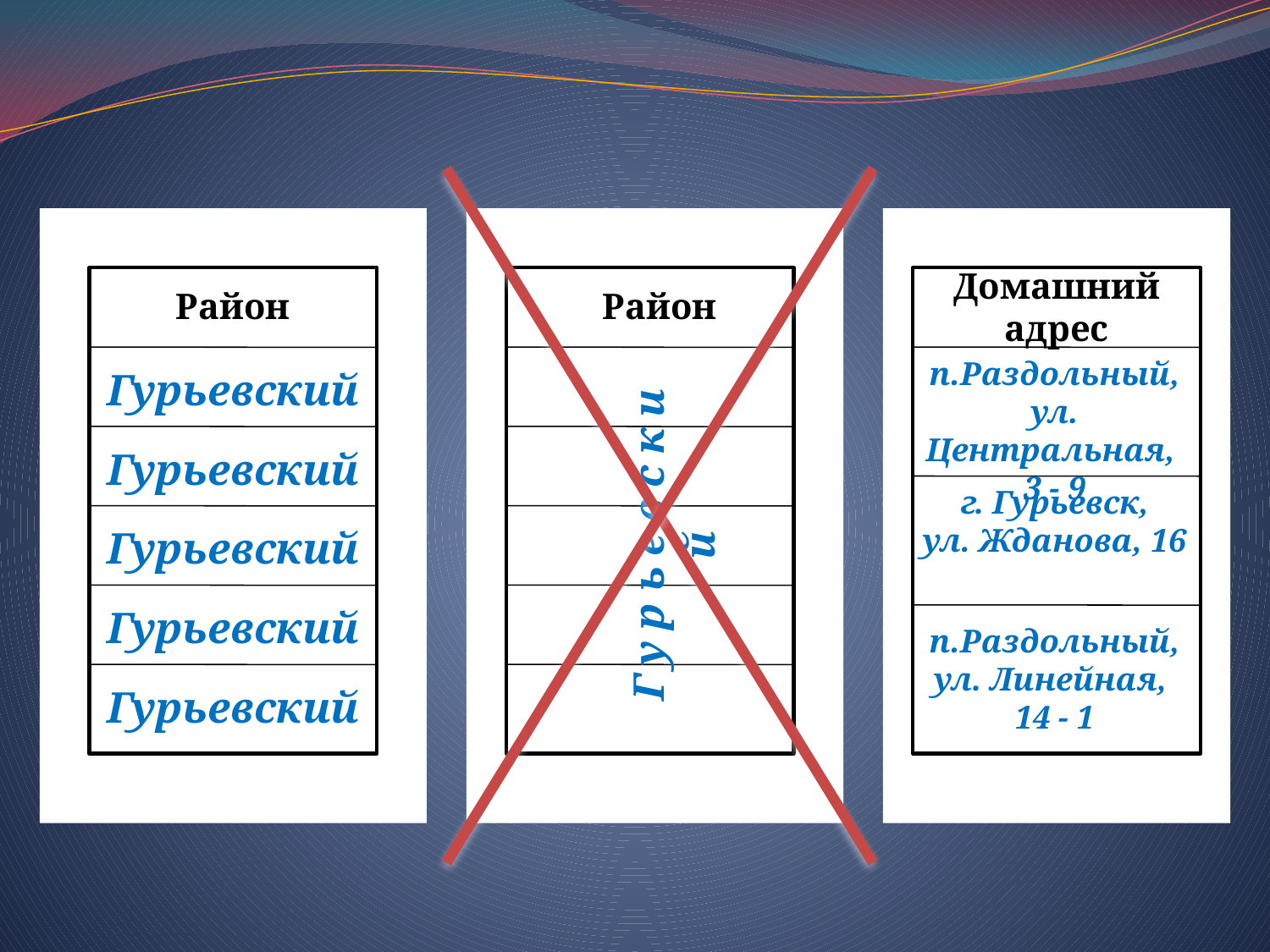

Домашний адрес

Район
Район
п.Раздольный,
ул. Центральная,
3 - 9
Гурьевский
Гурьевский
г. Гурьевск,
ул. Жданова, 16
Г у р ь е в с к и й
Гурьевский
Гурьевский
п.Раздольный,
ул. Линейная,
14 - 1
Гурьевский